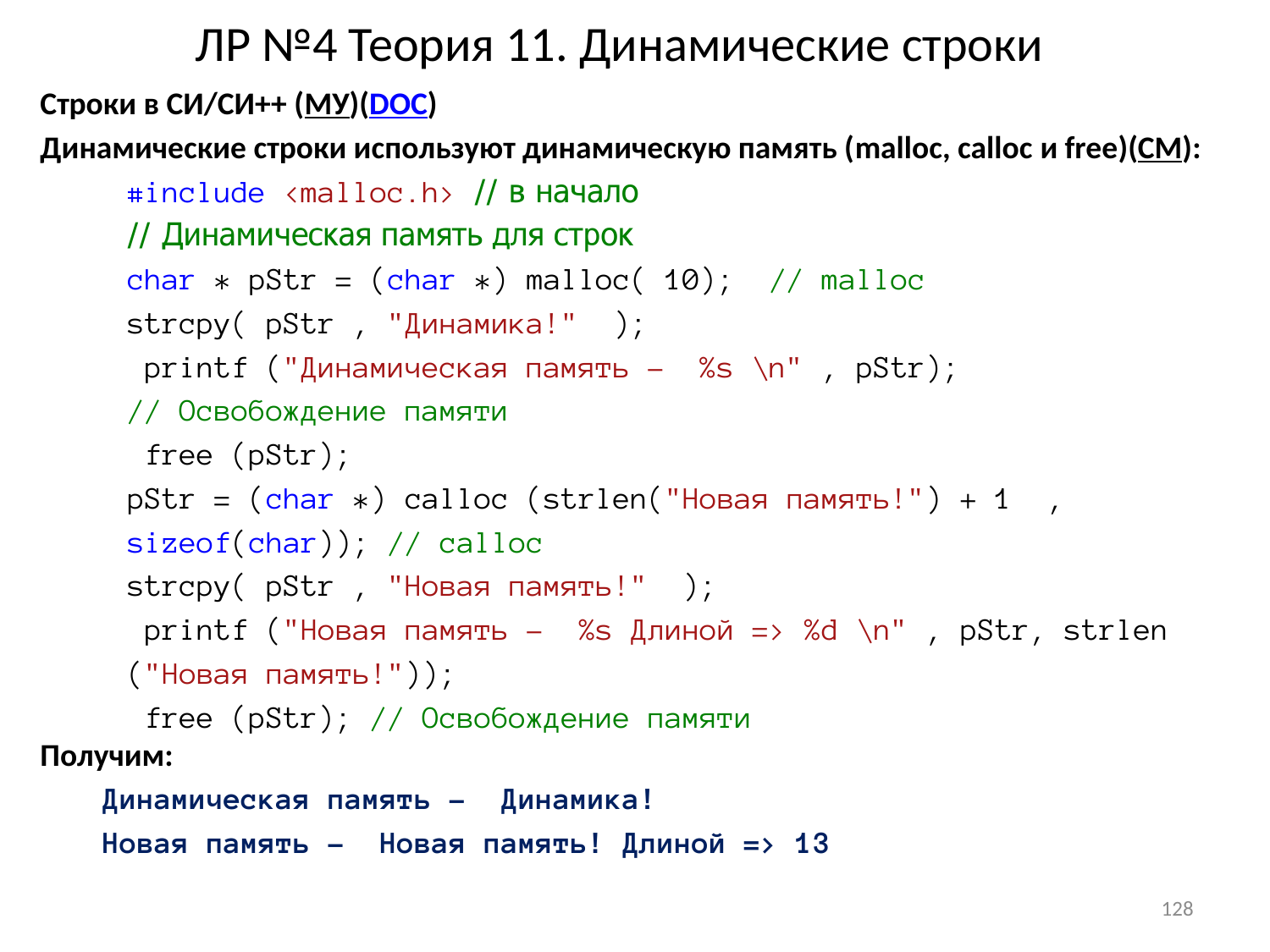

# ЛР №4 Теория 11. Динамические строки
Строки в СИ/СИ++ (МУ)(DOC)
Динамические строки используют динамическую память (malloc, calloc и free)(СМ):
#include <malloc.h> // в начало
// Динамическая память для строк
char * pStr = (char *) malloc( 10);  // malloc
strcpy( pStr , "Динамика!"  );
 printf ("Динамическая память -  %s \n" , pStr);
// Освобождение памяти
 free (pStr);
pStr = (char *) calloc (strlen("Новая память!") + 1  , sizeof(char)); // calloc
strcpy( pStr , "Новая память!"  );
 printf ("Новая память -  %s Длиной => %d \n" , pStr, strlen ("Новая память!"));
 free (pStr); // Освобождение памяти
Получим:
Динамическая память -  Динамика!
Новая память -  Новая память! Длиной => 13

128